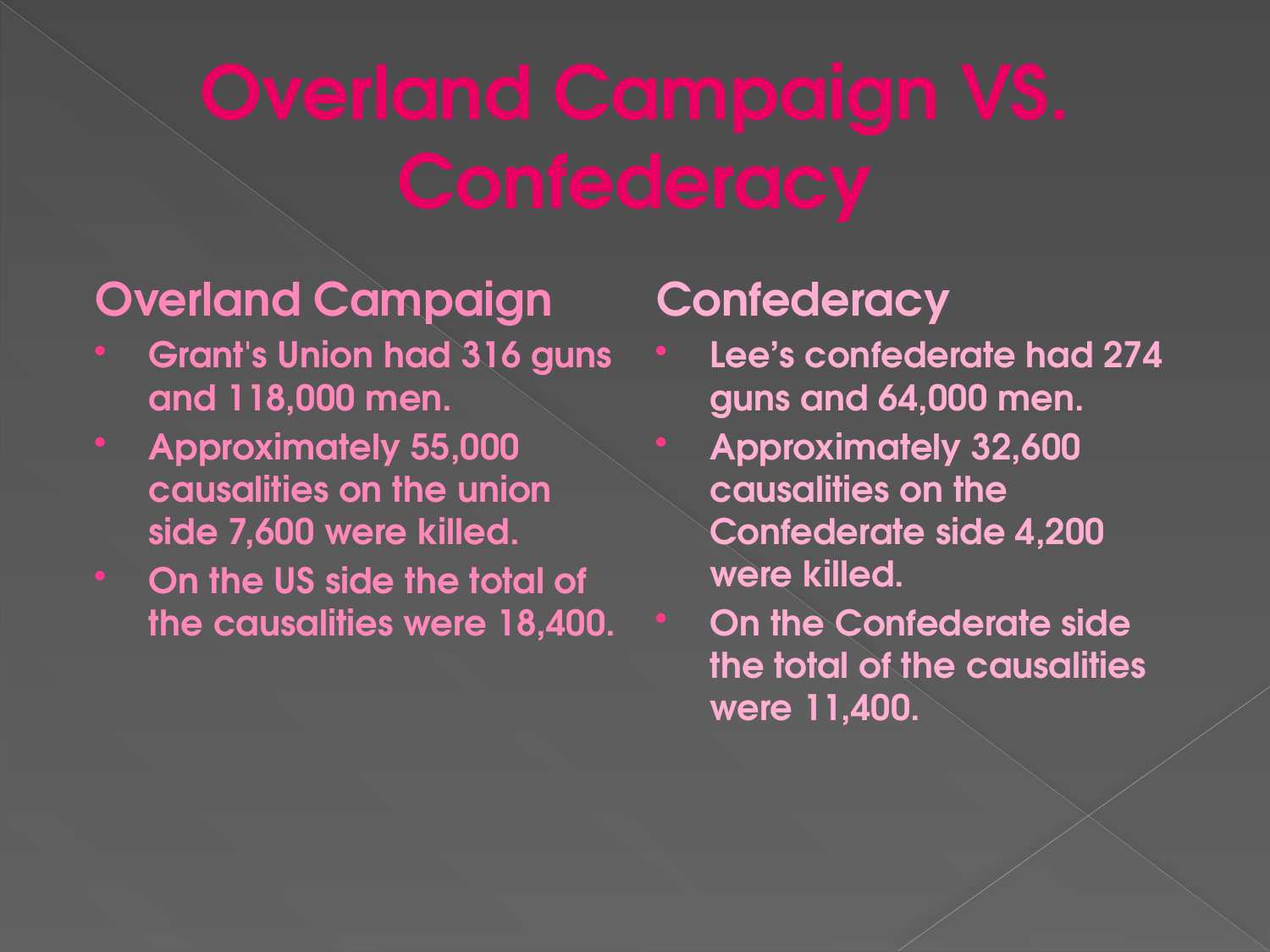

# Overland Campaign VS. Confederacy
Overland Campaign
Grant's Union had 316 guns and 118,000 men.
Approximately 55,000 causalities on the union side 7,600 were killed.
On the US side the total of the causalities were 18,400.

Confederacy
Lee’s confederate had 274 guns and 64,000 men.
Approximately 32,600 causalities on the Confederate side 4,200 were killed.
On the Confederate side the total of the causalities were 11,400.